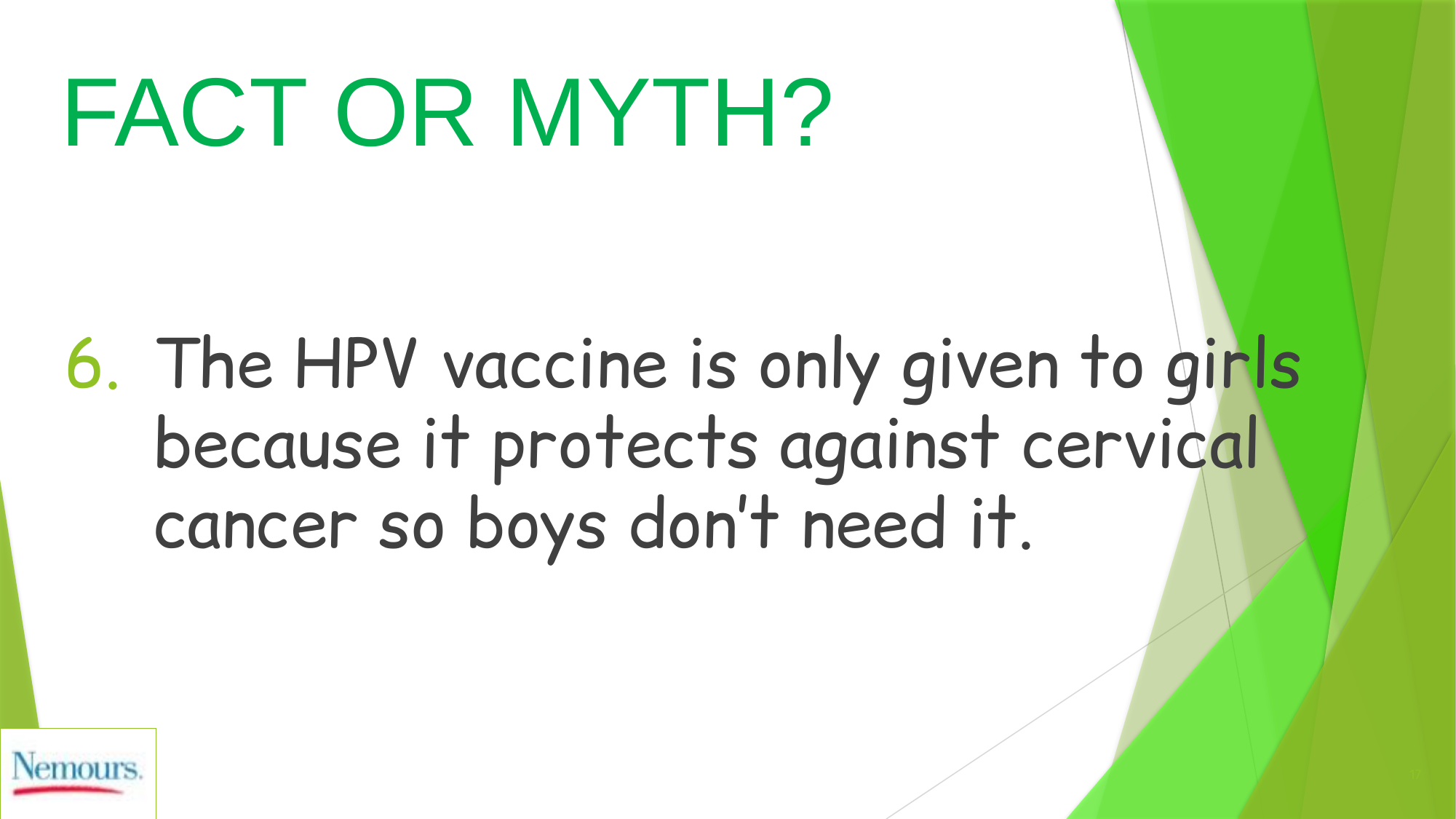

# FACT OR MYTH?
The HPV vaccine is only given to girls because it protects against cervical cancer so boys don’t need it.
17